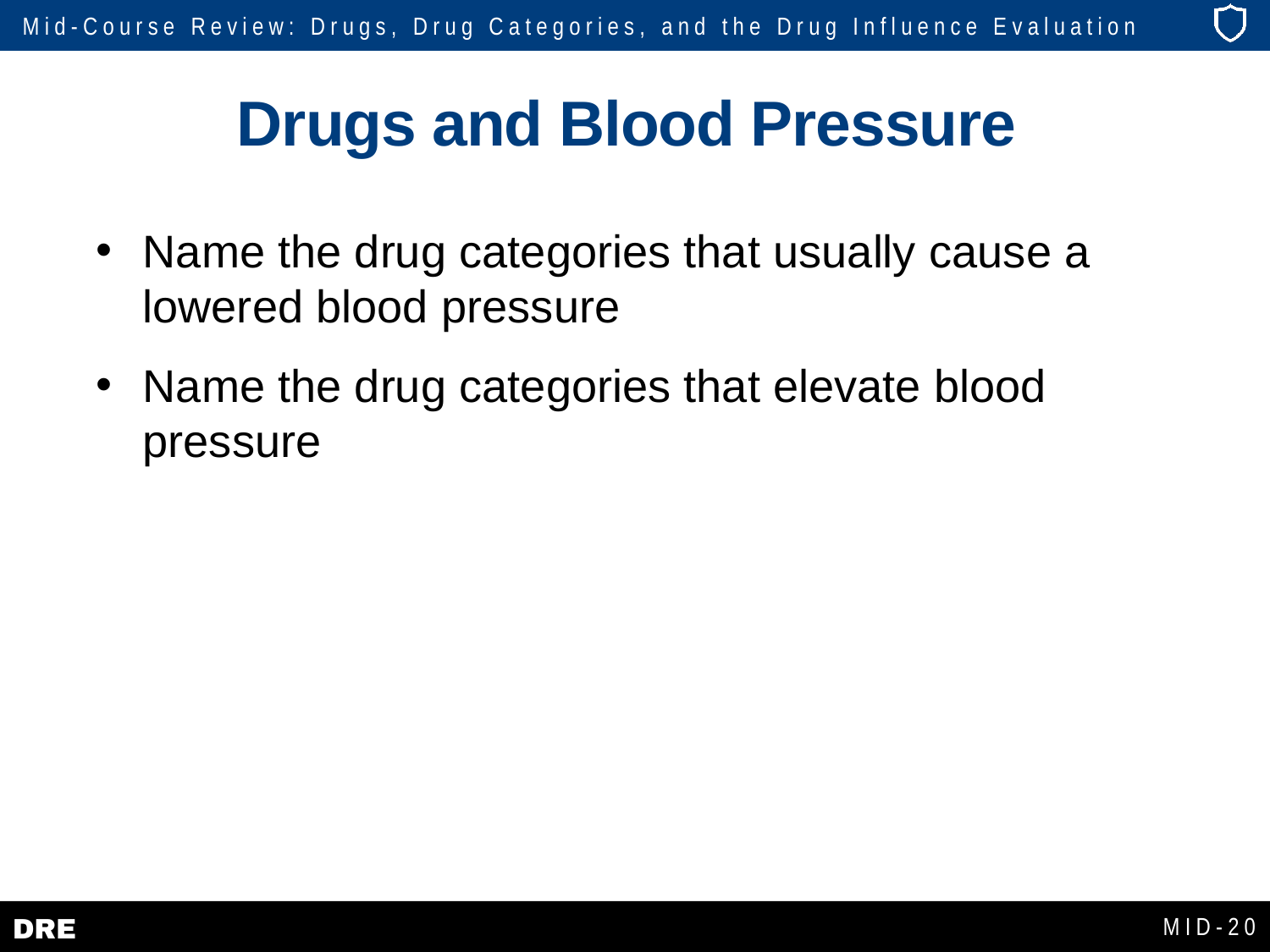

# Drugs and Blood Pressure
Name the drug categories that usually cause a lowered blood pressure
Name the drug categories that elevate blood pressure

MID-20